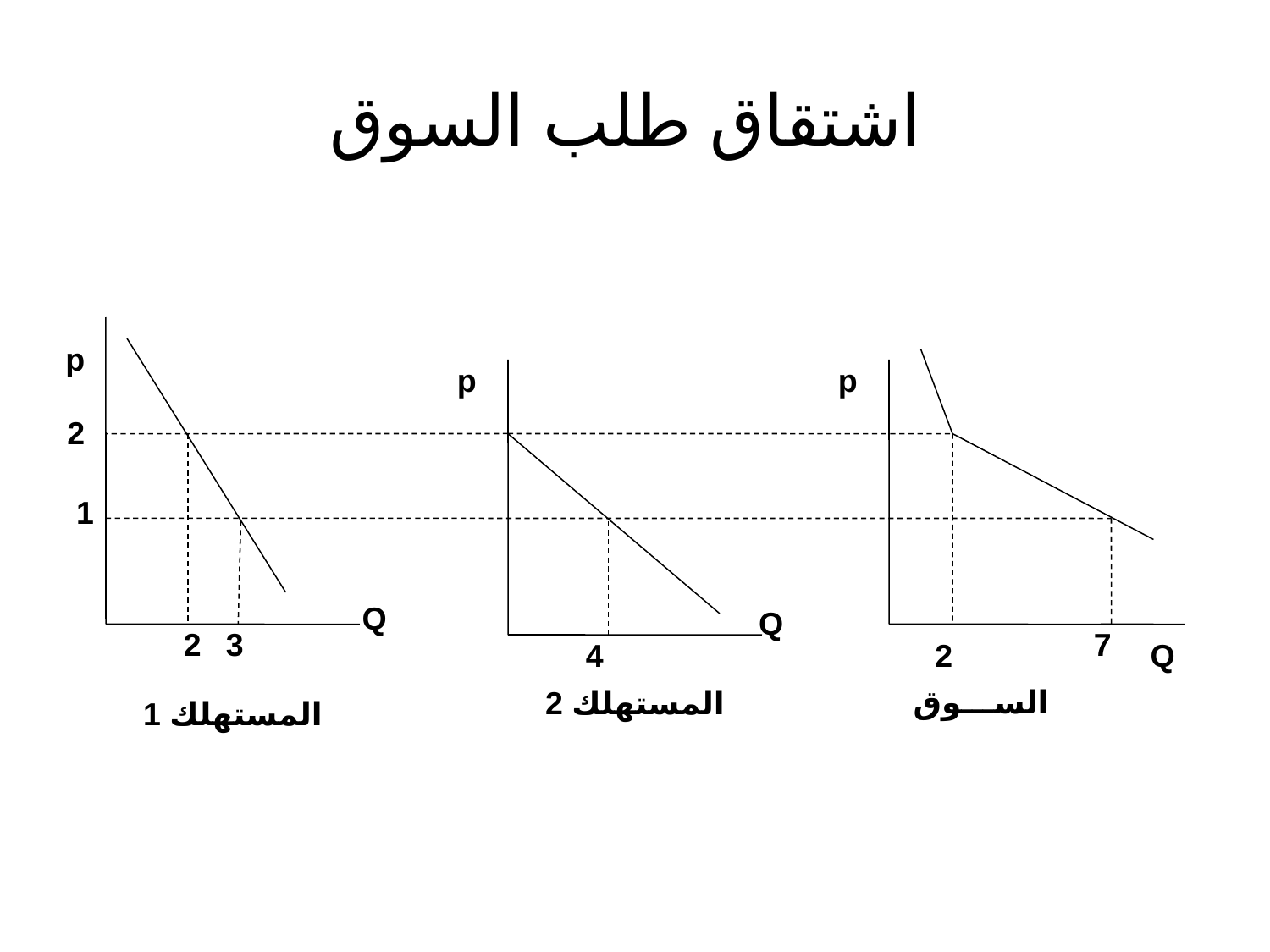

# اشتقاق طلب السوق

p

p
p

2

1

Q
Q
2
3
7

4
2
Q

الســـوق
المستهلك 2
المستهلك 1